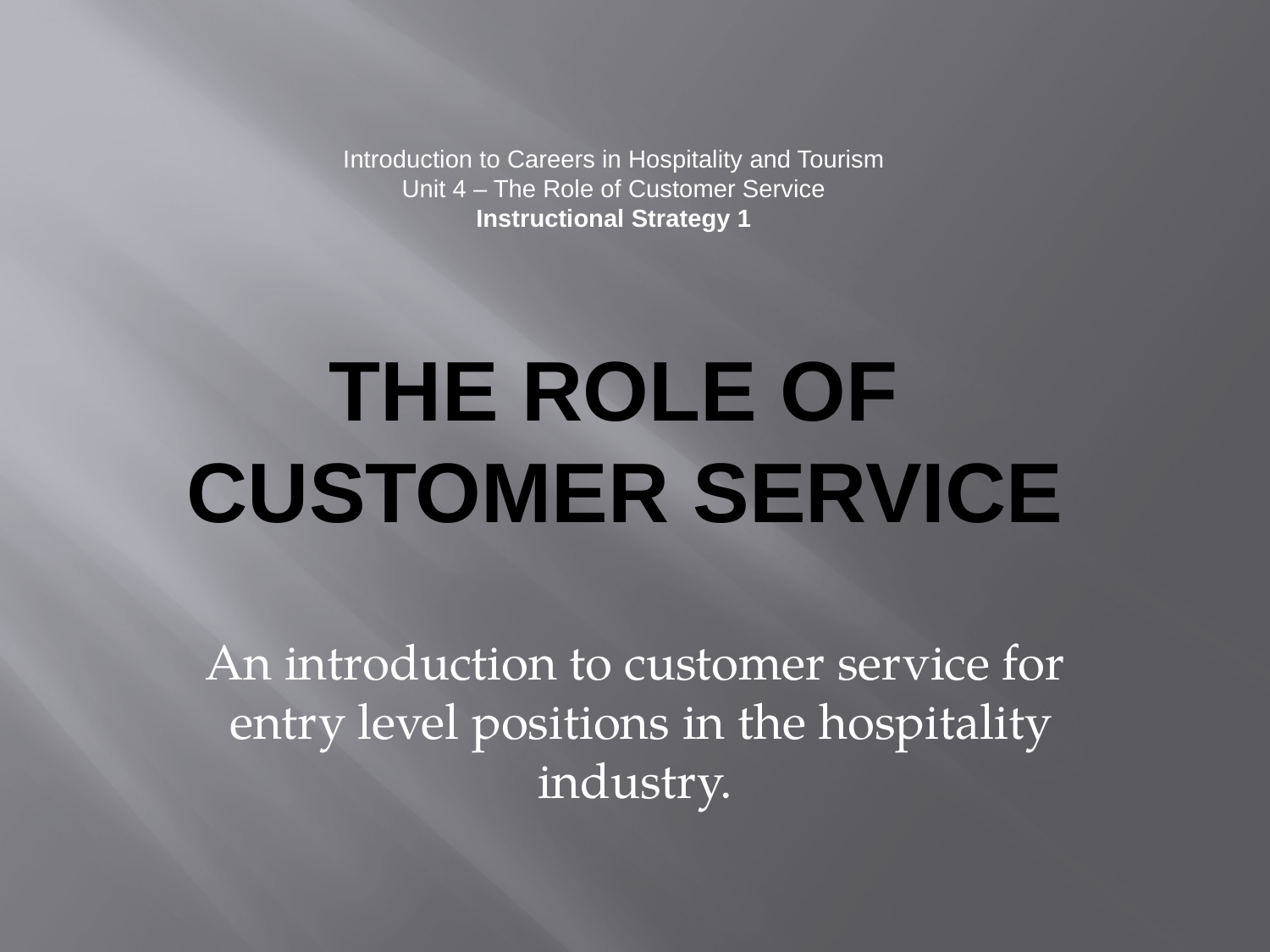

Introduction to Careers in Hospitality and Tourism
Unit 4 – The Role of Customer Service
Instructional Strategy 1
# The Role of Customer Service
An introduction to customer service for  entry level positions in the hospitality industry.